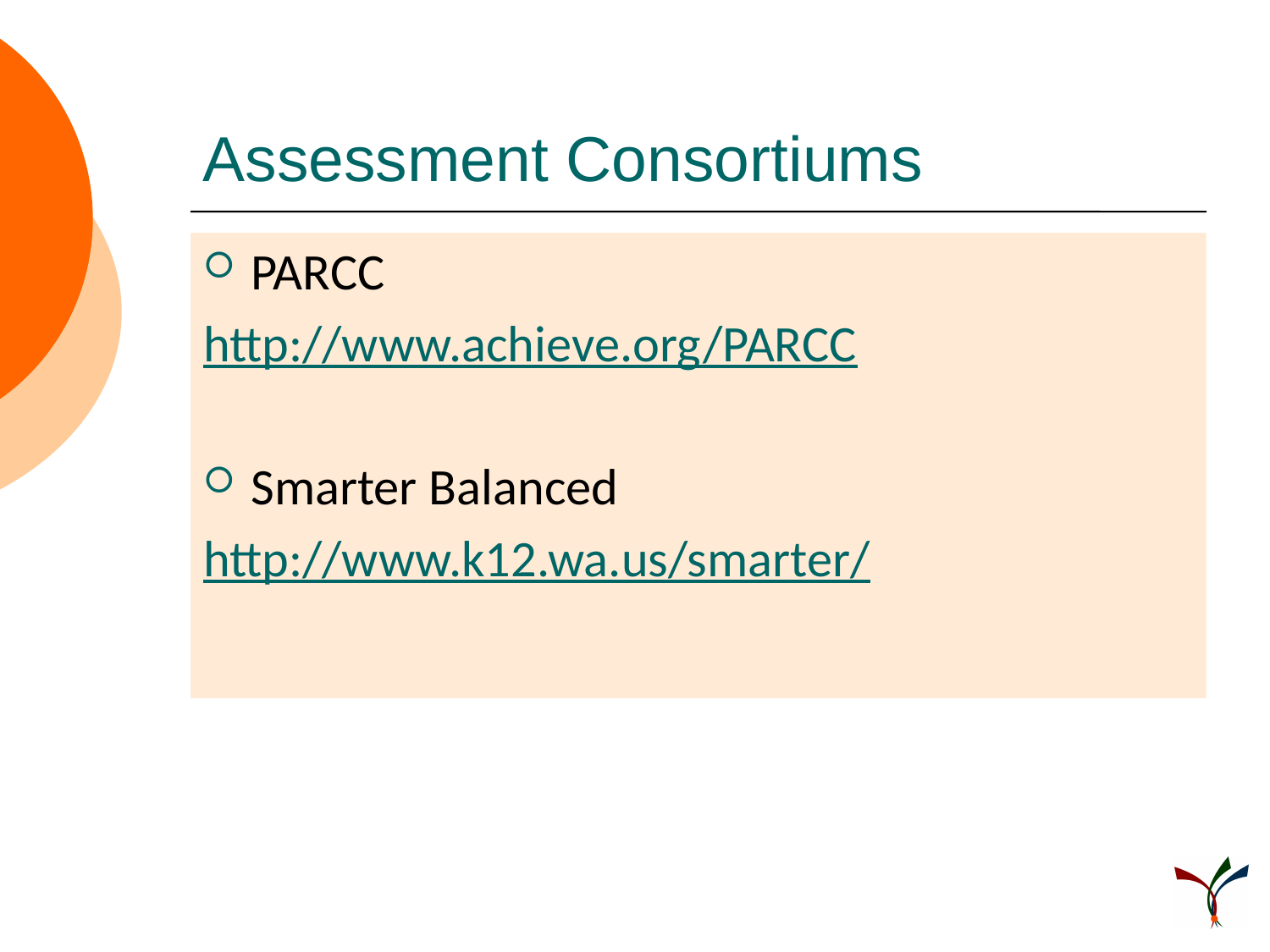

# Assessment Consortiums
PARCC
http://www.achieve.org/PARCC

Smarter Balanced
http://www.k12.wa.us/smarter/